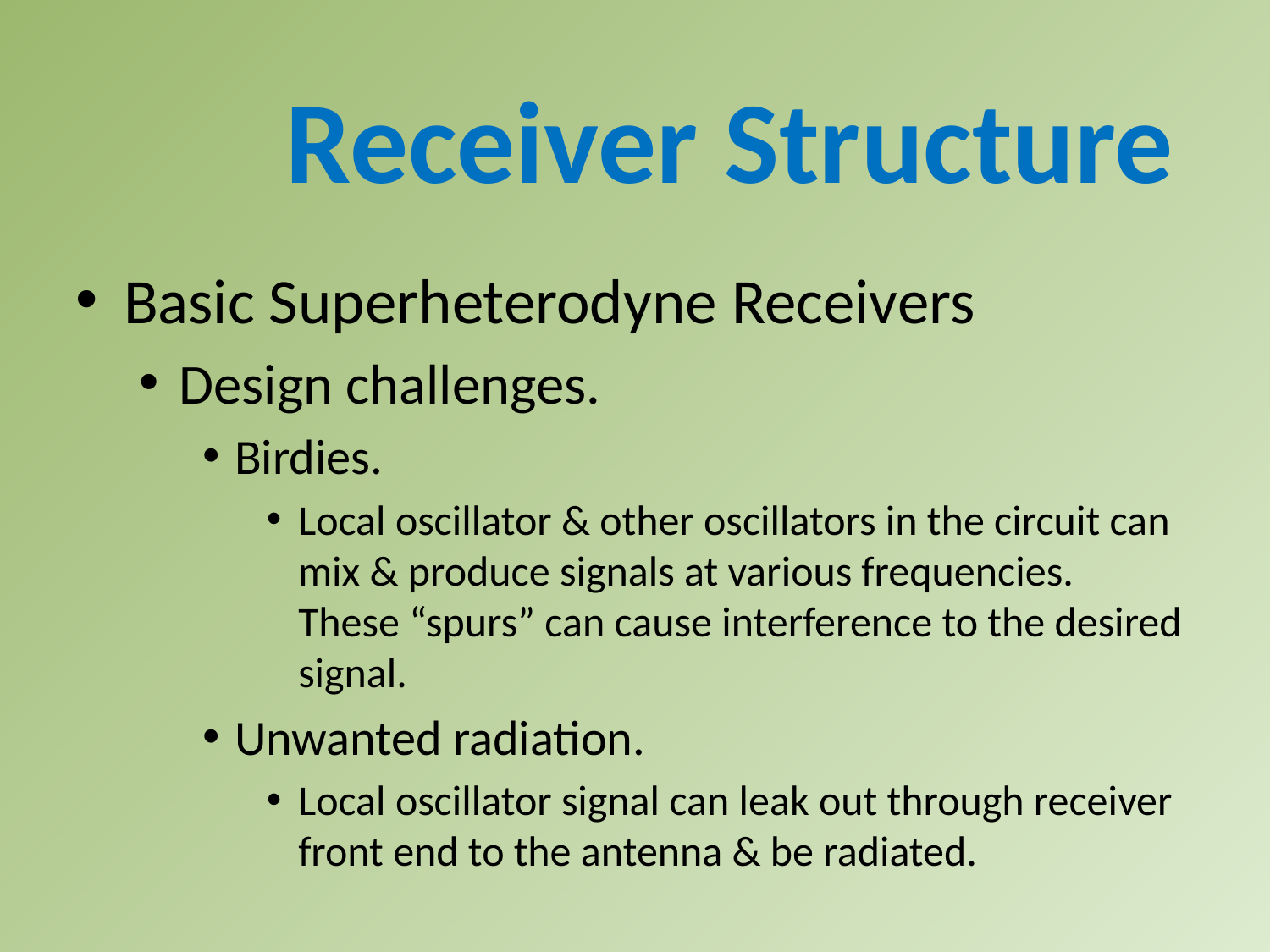

Receiver Structure
Basic Superheterodyne Receivers
Design challenges.
Birdies.
Local oscillator & other oscillators in the circuit can mix & produce signals at various frequencies.  These “spurs” can cause interference to the desired signal.
Unwanted radiation.
Local oscillator signal can leak out through receiver front end to the antenna & be radiated.